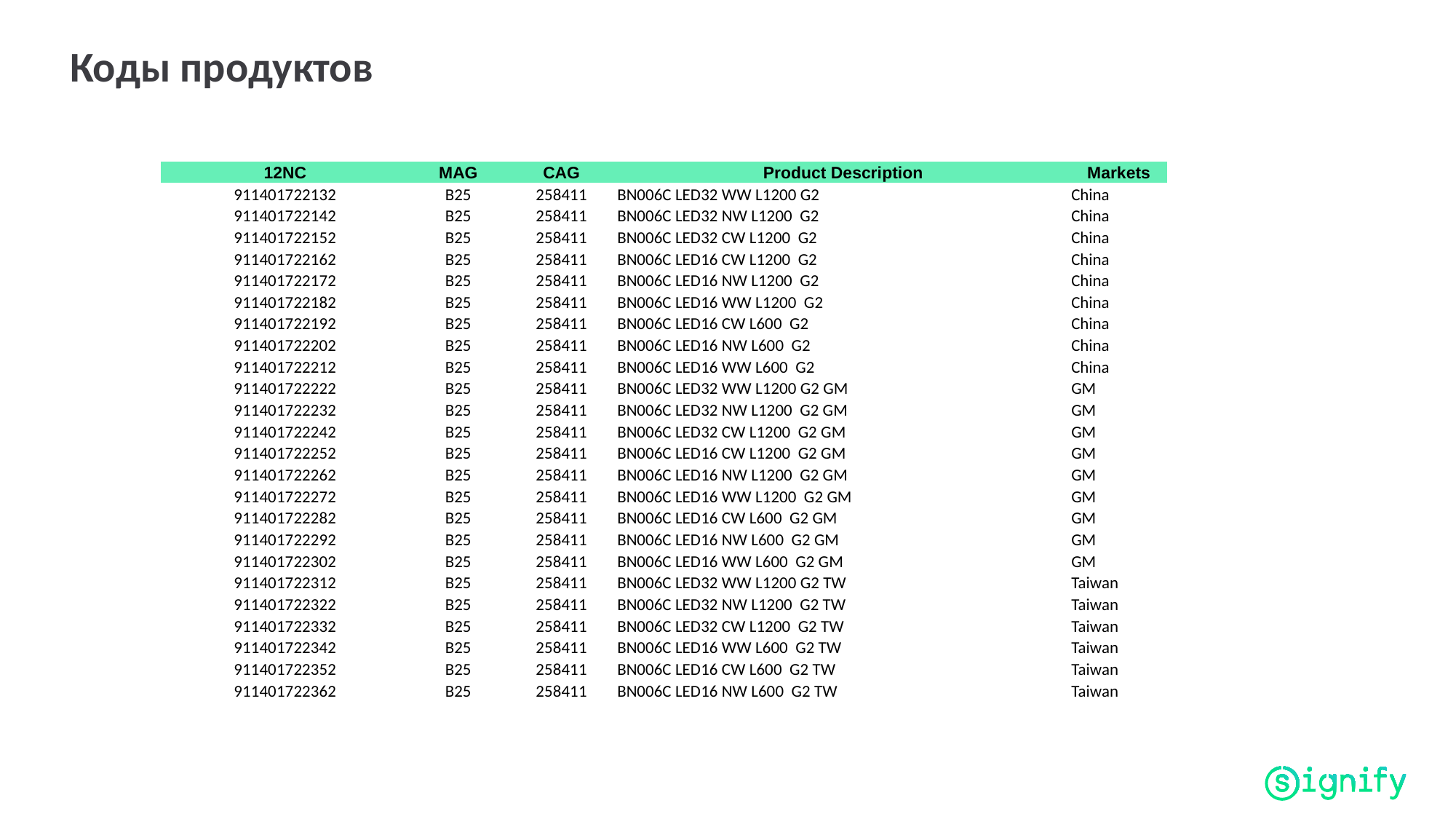

Коды продуктов
| 12NC | MAG | CAG | Product Description | Markets |
| --- | --- | --- | --- | --- |
| 911401722132 | B25 | 258411 | BN006C LED32 WW L1200 G2 | China |
| 911401722142 | B25 | 258411 | BN006C LED32 NW L1200 G2 | China |
| 911401722152 | B25 | 258411 | BN006C LED32 CW L1200 G2 | China |
| 911401722162 | B25 | 258411 | BN006C LED16 CW L1200 G2 | China |
| 911401722172 | B25 | 258411 | BN006C LED16 NW L1200 G2 | China |
| 911401722182 | B25 | 258411 | BN006C LED16 WW L1200 G2 | China |
| 911401722192 | B25 | 258411 | BN006C LED16 CW L600 G2 | China |
| 911401722202 | B25 | 258411 | BN006C LED16 NW L600 G2 | China |
| 911401722212 | B25 | 258411 | BN006C LED16 WW L600 G2 | China |
| 911401722222 | B25 | 258411 | BN006C LED32 WW L1200 G2 GM | GM |
| 911401722232 | B25 | 258411 | BN006C LED32 NW L1200 G2 GM | GM |
| 911401722242 | B25 | 258411 | BN006C LED32 CW L1200 G2 GM | GM |
| 911401722252 | B25 | 258411 | BN006C LED16 CW L1200 G2 GM | GM |
| 911401722262 | B25 | 258411 | BN006C LED16 NW L1200 G2 GM | GM |
| 911401722272 | B25 | 258411 | BN006C LED16 WW L1200 G2 GM | GM |
| 911401722282 | B25 | 258411 | BN006C LED16 CW L600 G2 GM | GM |
| 911401722292 | B25 | 258411 | BN006C LED16 NW L600 G2 GM | GM |
| 911401722302 | B25 | 258411 | BN006C LED16 WW L600 G2 GM | GM |
| 911401722312 | B25 | 258411 | BN006C LED32 WW L1200 G2 TW | Taiwan |
| 911401722322 | B25 | 258411 | BN006C LED32 NW L1200 G2 TW | Taiwan |
| 911401722332 | B25 | 258411 | BN006C LED32 CW L1200 G2 TW | Taiwan |
| 911401722342 | B25 | 258411 | BN006C LED16 WW L600 G2 TW | Taiwan |
| 911401722352 | B25 | 258411 | BN006C LED16 CW L600 G2 TW | Taiwan |
| 911401722362 | B25 | 258411 | BN006C LED16 NW L600 G2 TW | Taiwan |